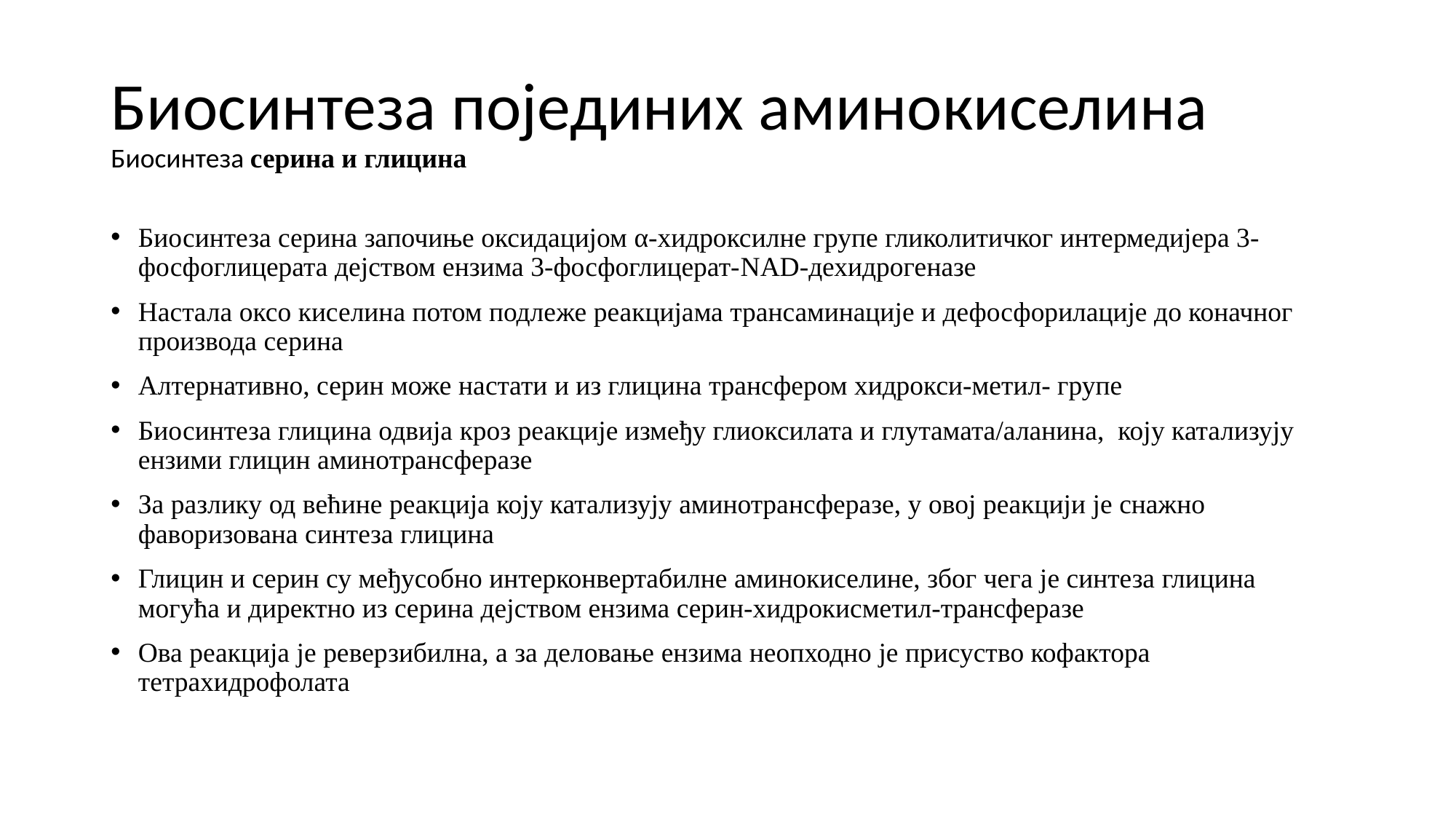

# Биосинтеза појединих аминокиселина Биосинтеза серина и глицина
Биосинтеза серина започиње оксидацијом α-хидроксилне групе гликолитичког интермедијера 3-фосфоглицерата дејством ензима 3-фосфоглицерат-NAD-дехидрогеназе
Настала оксо киселина потом подлеже реакцијама трансаминације и дефосфорилације до коначног производа серина
Алтернативно, серин може настати и из глицина трансфером хидрокси-метил- групе
Биосинтеза глицина одвија кроз реакције између глиоксилата и глутамата/аланина,  коју катализују ензими глицин аминотрансферазе
За разлику од већине реакција коју катализују аминотрансферазе, у овој реакцији је снажно фаворизована синтеза глицина
Глицин и серин су међусобно интерконвертабилне аминокиселине, због чега је синтеза глицина могућа и директно из серина дејством ензима серин-хидрокисметил-трансферазе
Ова реакција је реверзибилна, а за деловање ензима неопходно је присуство кофактора тетрахидрофолата